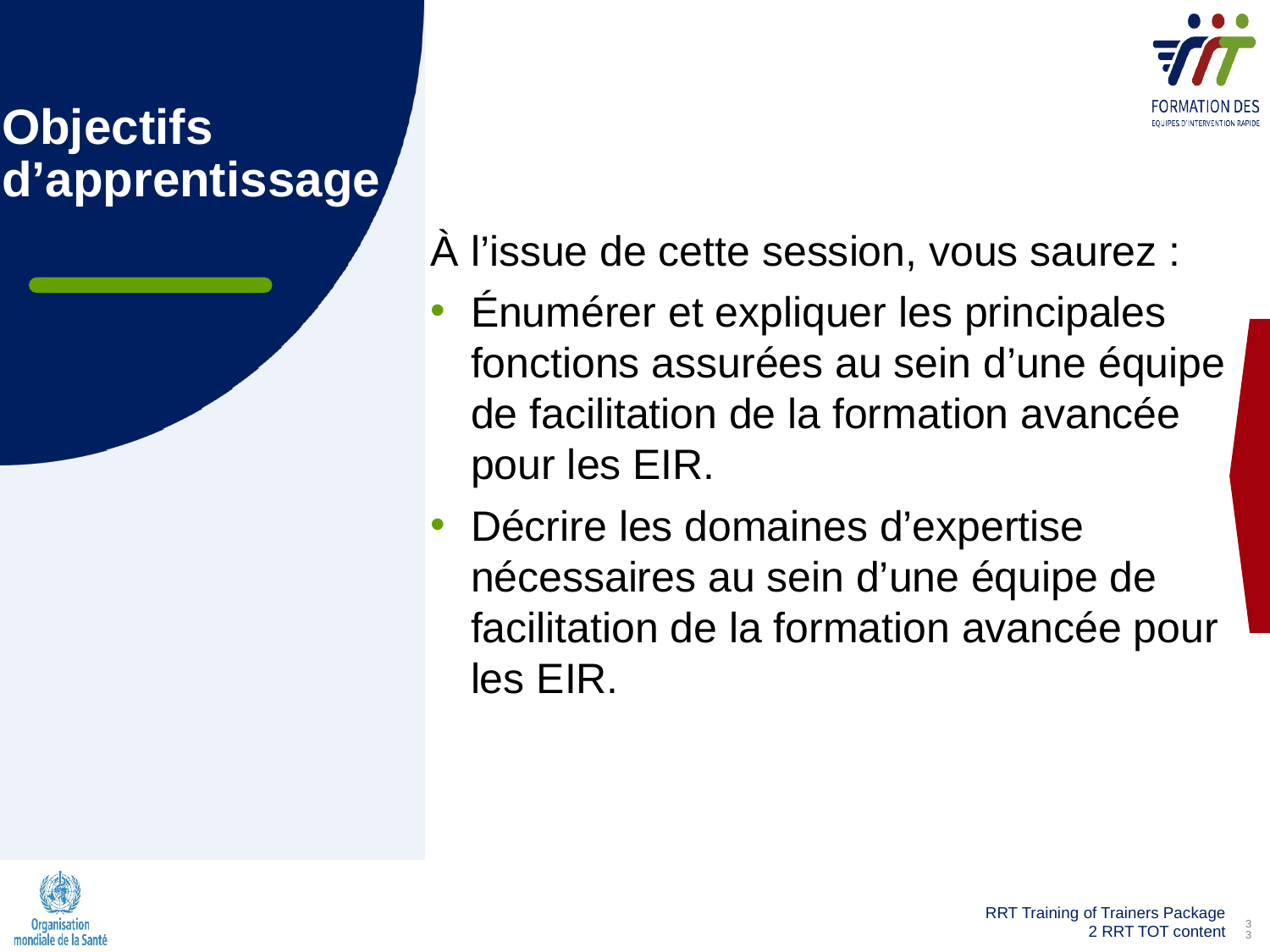

Objectifs d’apprentissage
À l’issue de cette session, vous saurez :
Énumérer et expliquer les principales fonctions assurées au sein d’une équipe de facilitation de la formation avancée pour les EIR.
Décrire les domaines d’expertise nécessaires au sein d’une équipe de facilitation de la formation avancée pour les EIR.